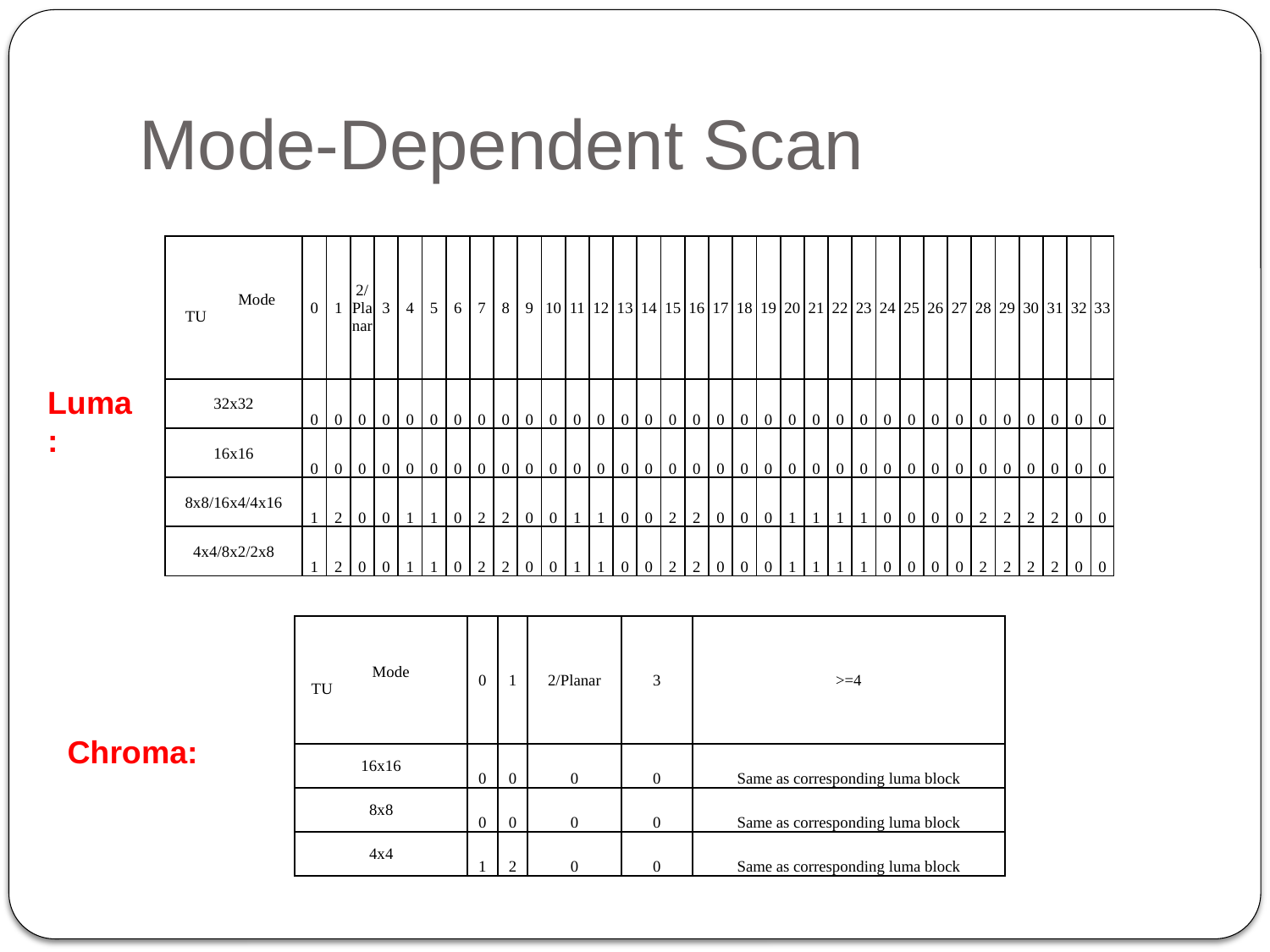

# Mode-Dependent Scan
| Mode TU | 0 | 1 | 2/Planar | 3 | 4 | 5 | 6 | 7 | 8 | 9 | 10 | 11 | 12 | 13 | 14 | 15 | 16 | 17 | 18 | 19 | 20 | 21 | 22 | 23 | 24 | 25 | 26 | 27 | 28 | 29 | 30 | 31 | 32 | 33 |
| --- | --- | --- | --- | --- | --- | --- | --- | --- | --- | --- | --- | --- | --- | --- | --- | --- | --- | --- | --- | --- | --- | --- | --- | --- | --- | --- | --- | --- | --- | --- | --- | --- | --- | --- |
| 32x32 | 0 | 0 | 0 | 0 | 0 | 0 | 0 | 0 | 0 | 0 | 0 | 0 | 0 | 0 | 0 | 0 | 0 | 0 | 0 | 0 | 0 | 0 | 0 | 0 | 0 | 0 | 0 | 0 | 0 | 0 | 0 | 0 | 0 | 0 |
| 16x16 | 0 | 0 | 0 | 0 | 0 | 0 | 0 | 0 | 0 | 0 | 0 | 0 | 0 | 0 | 0 | 0 | 0 | 0 | 0 | 0 | 0 | 0 | 0 | 0 | 0 | 0 | 0 | 0 | 0 | 0 | 0 | 0 | 0 | 0 |
| 8x8/16x4/4x16 | 1 | 2 | 0 | 0 | 1 | 1 | 0 | 2 | 2 | 0 | 0 | 1 | 1 | 0 | 0 | 2 | 2 | 0 | 0 | 0 | 1 | 1 | 1 | 1 | 0 | 0 | 0 | 0 | 2 | 2 | 2 | 2 | 0 | 0 |
| 4x4/8x2/2x8 | 1 | 2 | 0 | 0 | 1 | 1 | 0 | 2 | 2 | 0 | 0 | 1 | 1 | 0 | 0 | 2 | 2 | 0 | 0 | 0 | 1 | 1 | 1 | 1 | 0 | 0 | 0 | 0 | 2 | 2 | 2 | 2 | 0 | 0 |
Luma:
| Mode TU | 0 | 1 | 2/Planar | 3 | >=4 |
| --- | --- | --- | --- | --- | --- |
| 16x16 | 0 | 0 | 0 | 0 | Same as corresponding luma block |
| 8x8 | 0 | 0 | 0 | 0 | Same as corresponding luma block |
| 4x4 | 1 | 2 | 0 | 0 | Same as corresponding luma block |
Chroma: